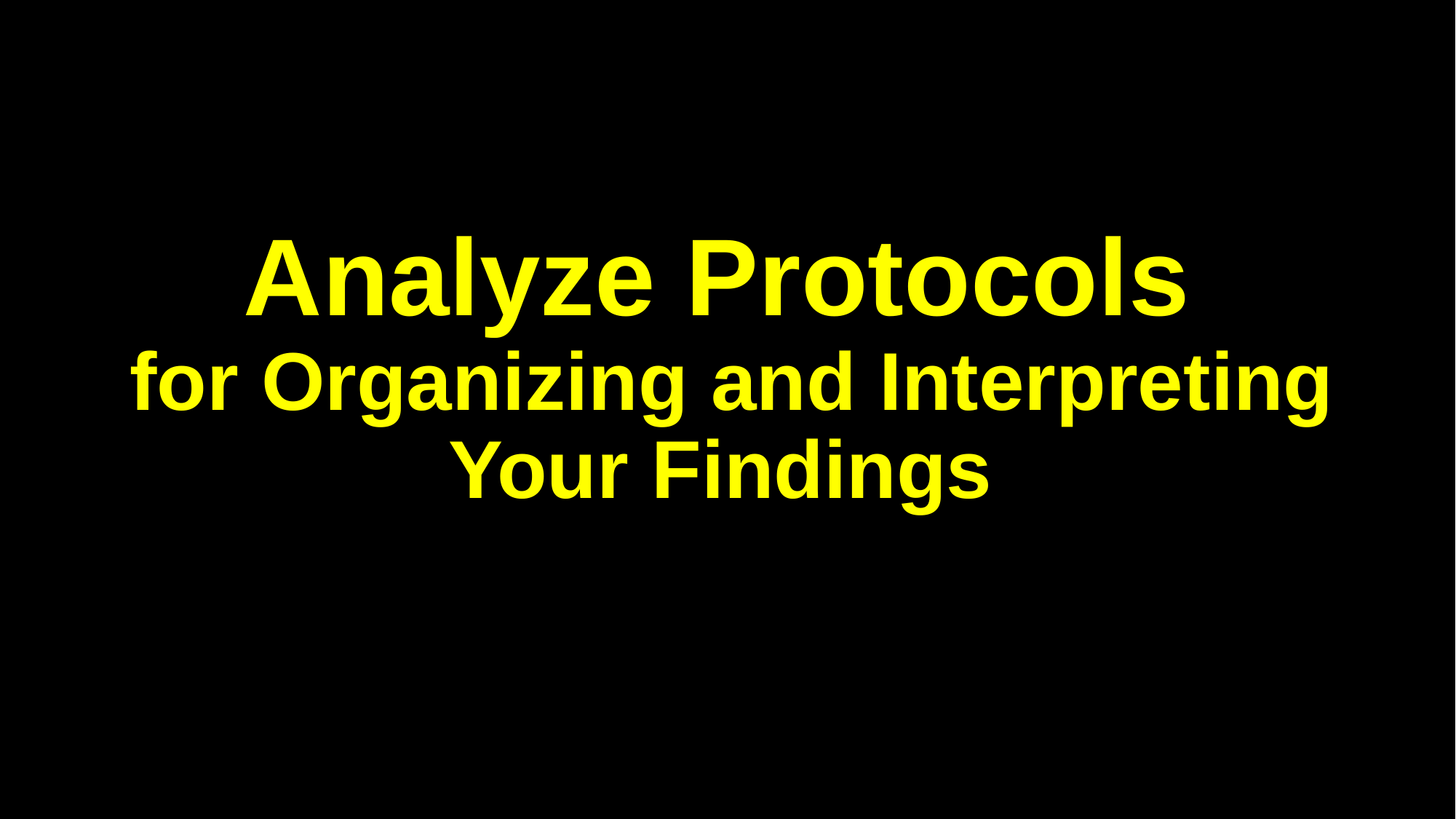

# Analyze Protocols for Organizing and Interpreting Your Findings